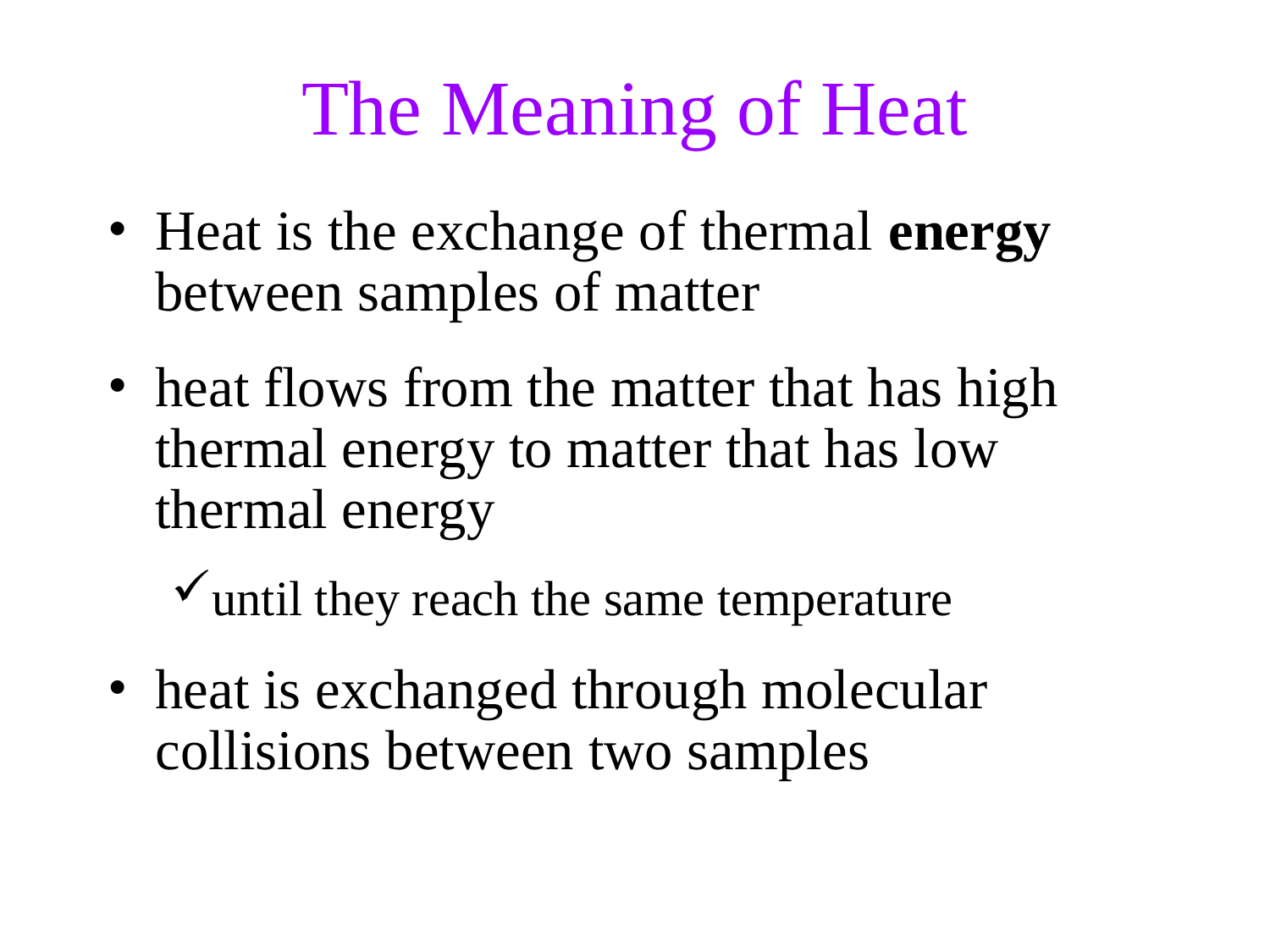

The Meaning of Heat
Heat is the exchange of thermal energy between samples of matter
heat flows from the matter that has high thermal energy to matter that has low thermal energy
until they reach the same temperature
heat is exchanged through molecular collisions between two samples